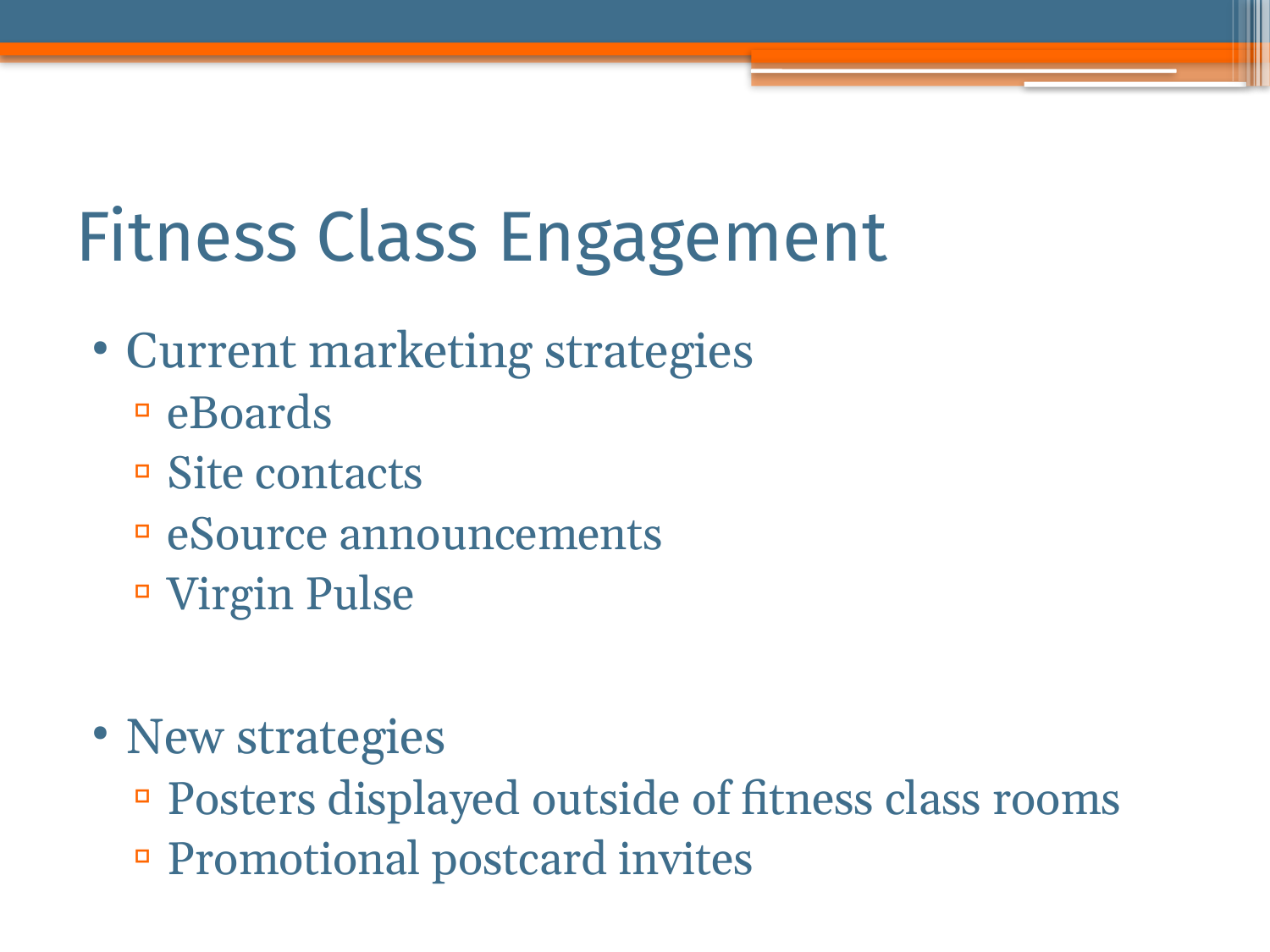

# Fitness Class Engagement
Current marketing strategies
eBoards
Site contacts
eSource announcements
Virgin Pulse

New strategies
Posters displayed outside of fitness class rooms
Promotional postcard invites